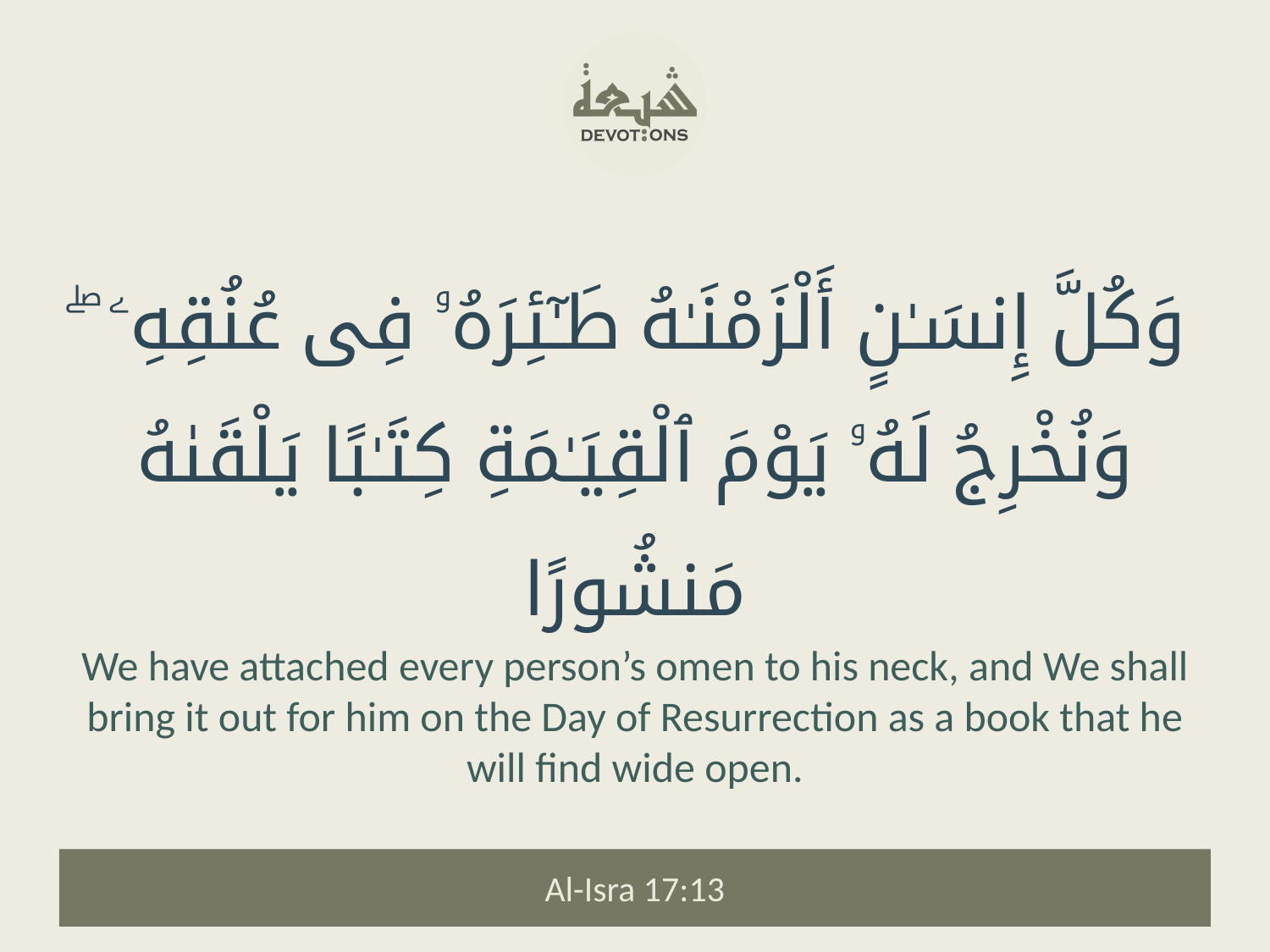

وَكُلَّ إِنسَـٰنٍ أَلْزَمْنَـٰهُ طَـٰٓئِرَهُۥ فِى عُنُقِهِۦ ۖ وَنُخْرِجُ لَهُۥ يَوْمَ ٱلْقِيَـٰمَةِ كِتَـٰبًا يَلْقَىٰهُ مَنشُورًا
We have attached every person’s omen to his neck, and We shall bring it out for him on the Day of Resurrection as a book that he will find wide open.
Al-Isra 17:13